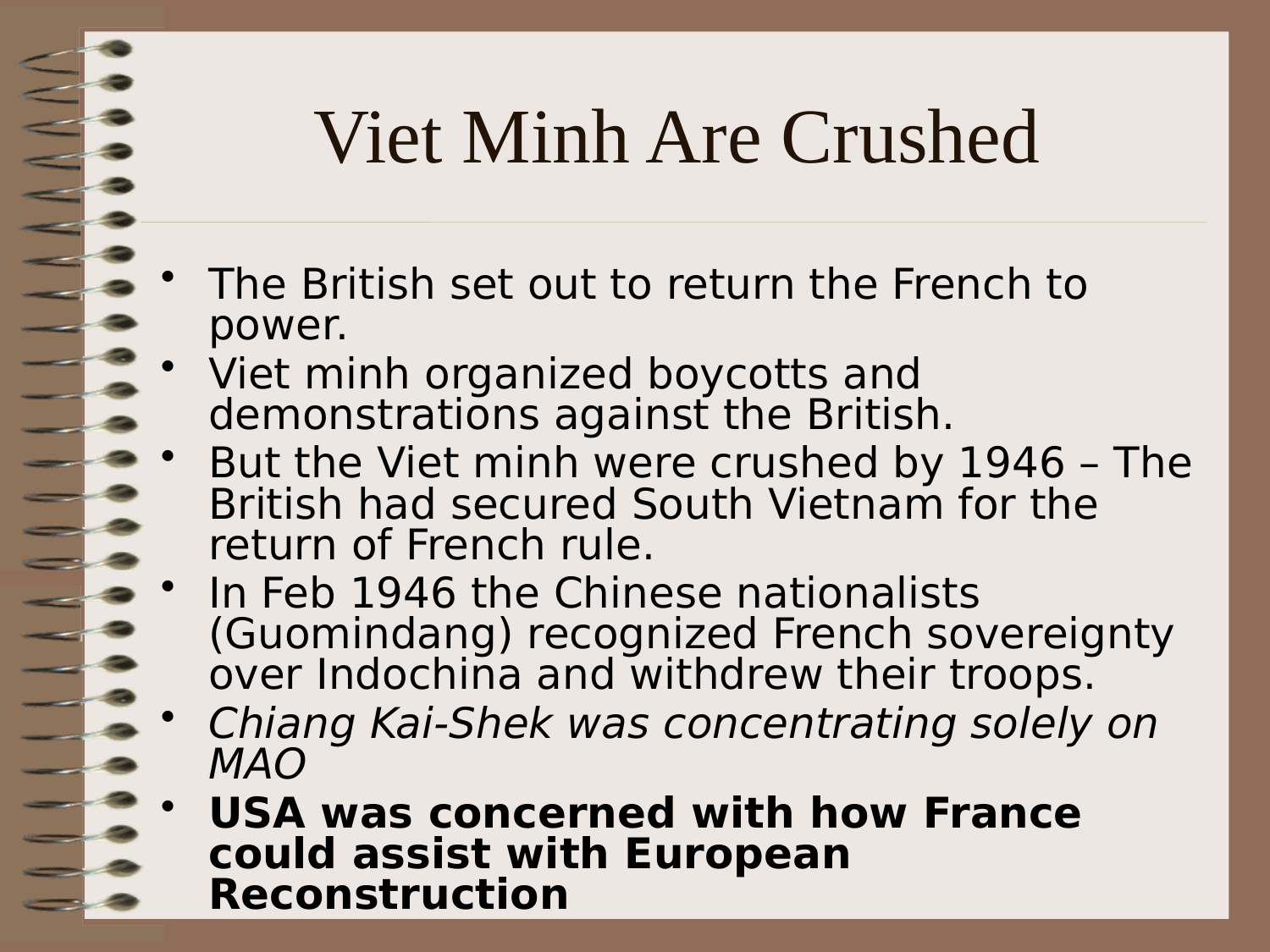

# Viet Minh Are Crushed

The British set out to return the French to power.
Viet minh organized boycotts and demonstrations against the British.
But the Viet minh were crushed by 1946 – The British had secured South Vietnam for the return of French rule.
In Feb 1946 the Chinese nationalists (Guomindang) recognized French sovereignty over Indochina and withdrew their troops.
Chiang Kai-Shek was concentrating solely on MAO
USA was concerned with how France could assist with European Reconstruction